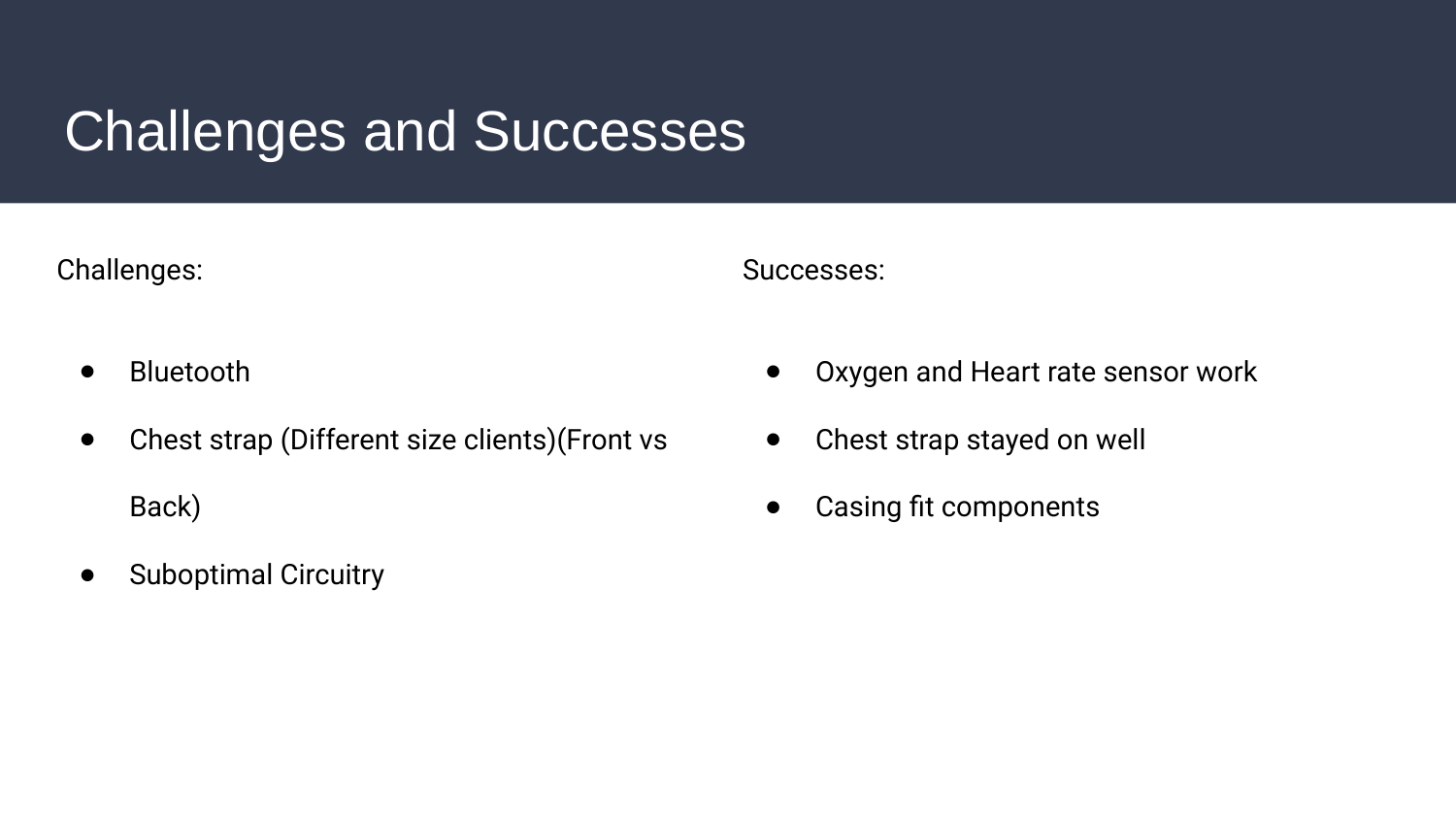

# Challenges and Successes
Challenges:

Bluetooth
Chest strap (Different size clients)(Front vs Back)
Suboptimal Circuitry
Successes:

Oxygen and Heart rate sensor work
Chest strap stayed on well
Casing fit components